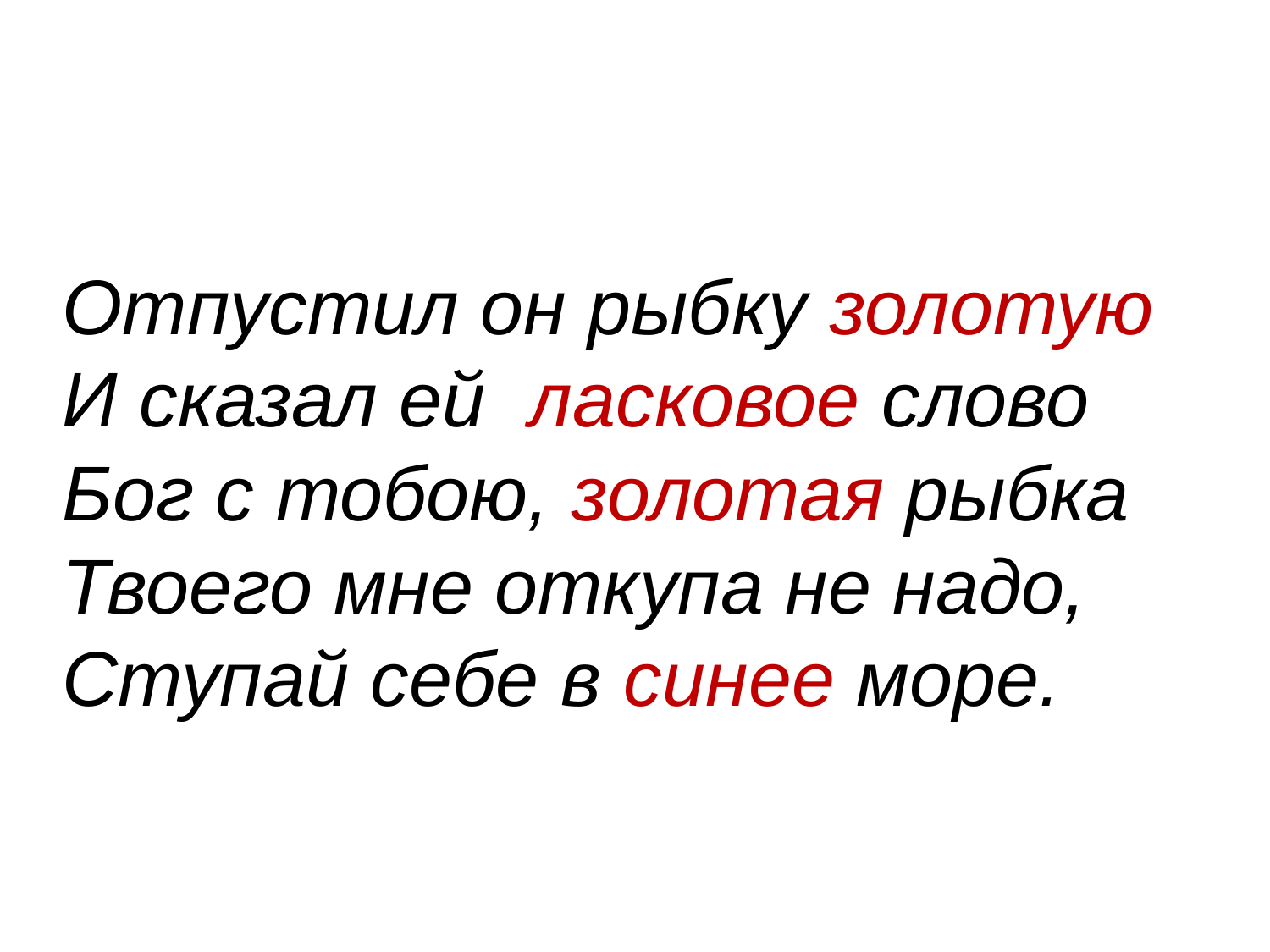

Отпустил он рыбку золотую
И сказал ей  ласковое слово
Бог с тобою, золотая рыбка
Твоего мне откупа не надо,
Ступай себе в синее море.